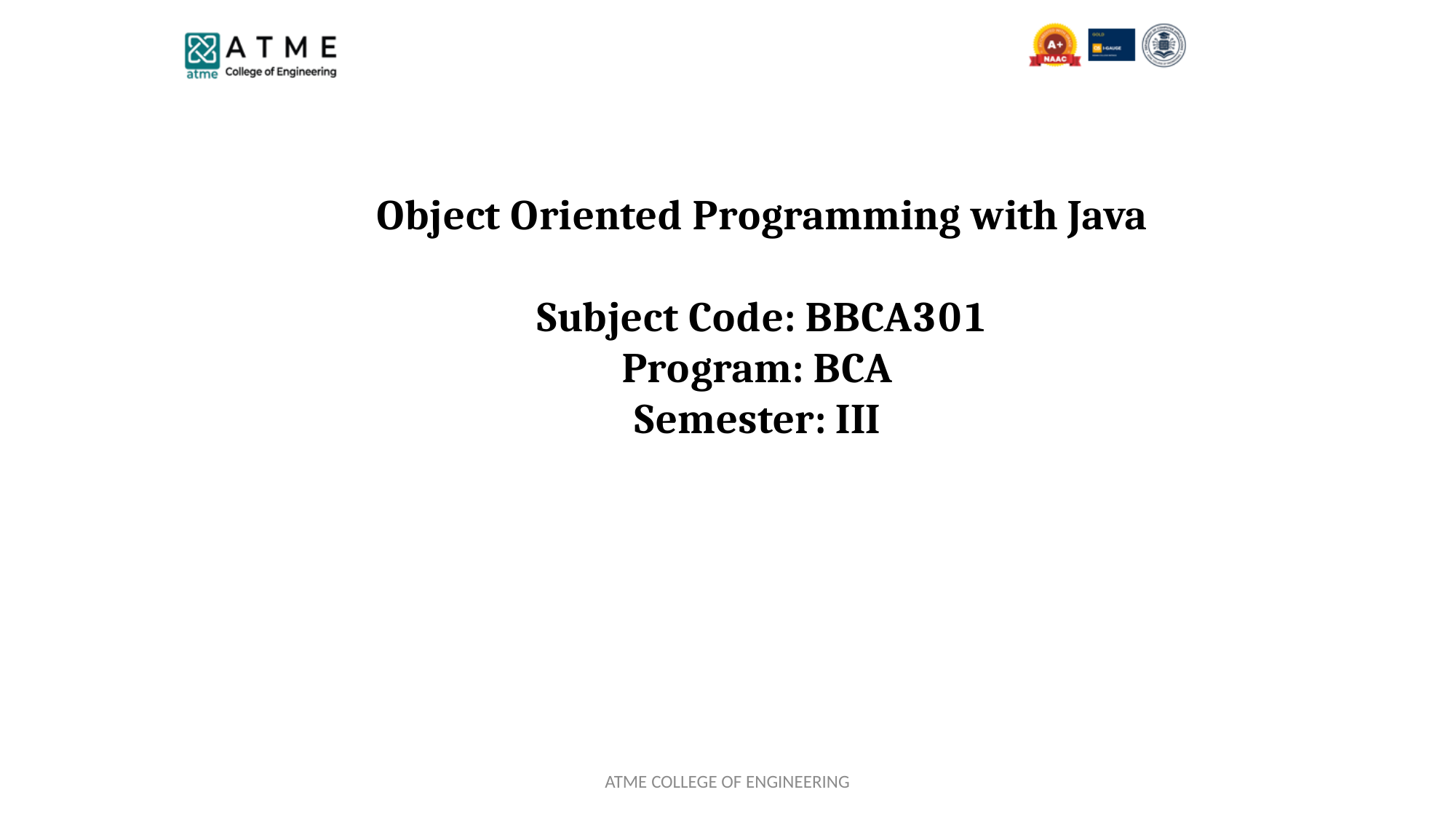

Object Oriented Programming with Java

Subject Code: BBCA301
Program: BCA
Semester: III

ATME COLLEGE OF ENGINEERING